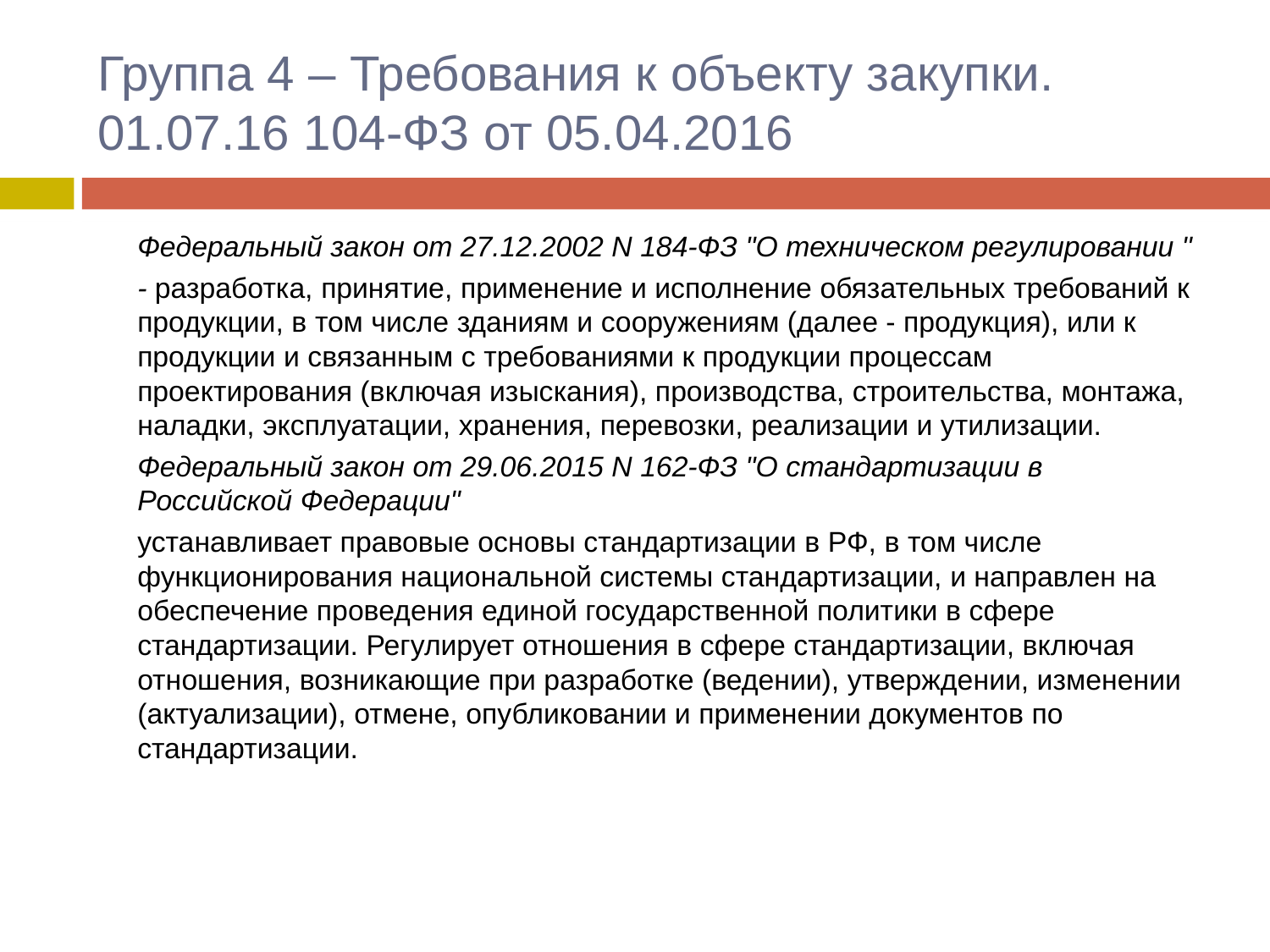

# Группа 4 – Требования к объекту закупки. 01.07.16 104-ФЗ от 05.04.2016
 	Федеральный закон от 27.12.2002 N 184-ФЗ "О техническом регулировании "
	- разработка, принятие, применение и исполнение обязательных требований к продукции, в том числе зданиям и сооружениям (далее - продукция), или к продукции и связанным с требованиями к продукции процессам проектирования (включая изыскания), производства, строительства, монтажа, наладки, эксплуатации, хранения, перевозки, реализации и утилизации.
	Федеральный закон от 29.06.2015 N 162-ФЗ "О стандартизации в Российской Федерации"
	устанавливает правовые основы стандартизации в РФ, в том числе функционирования национальной системы стандартизации, и направлен на обеспечение проведения единой государственной политики в сфере стандартизации. Регулирует отношения в сфере стандартизации, включая отношения, возникающие при разработке (ведении), утверждении, изменении (актуализации), отмене, опубликовании и применении документов по стандартизации.